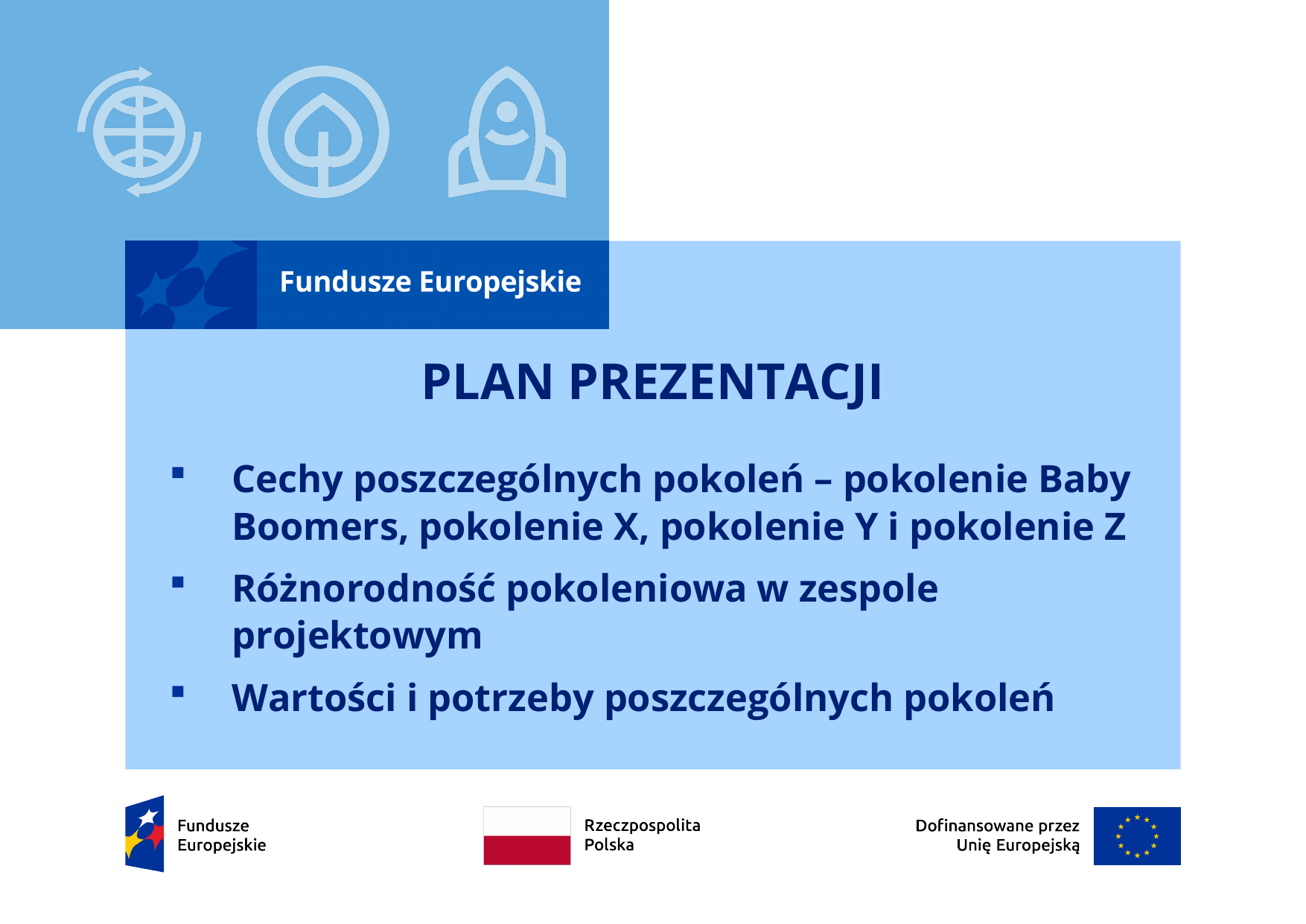

# PLAN PREZENTACJI
Cechy poszczególnych pokoleń – pokolenie Baby Boomers, pokolenie X, pokolenie Y i pokolenie Z
Różnorodność pokoleniowa w zespole projektowym
Wartości i potrzeby poszczególnych pokoleń